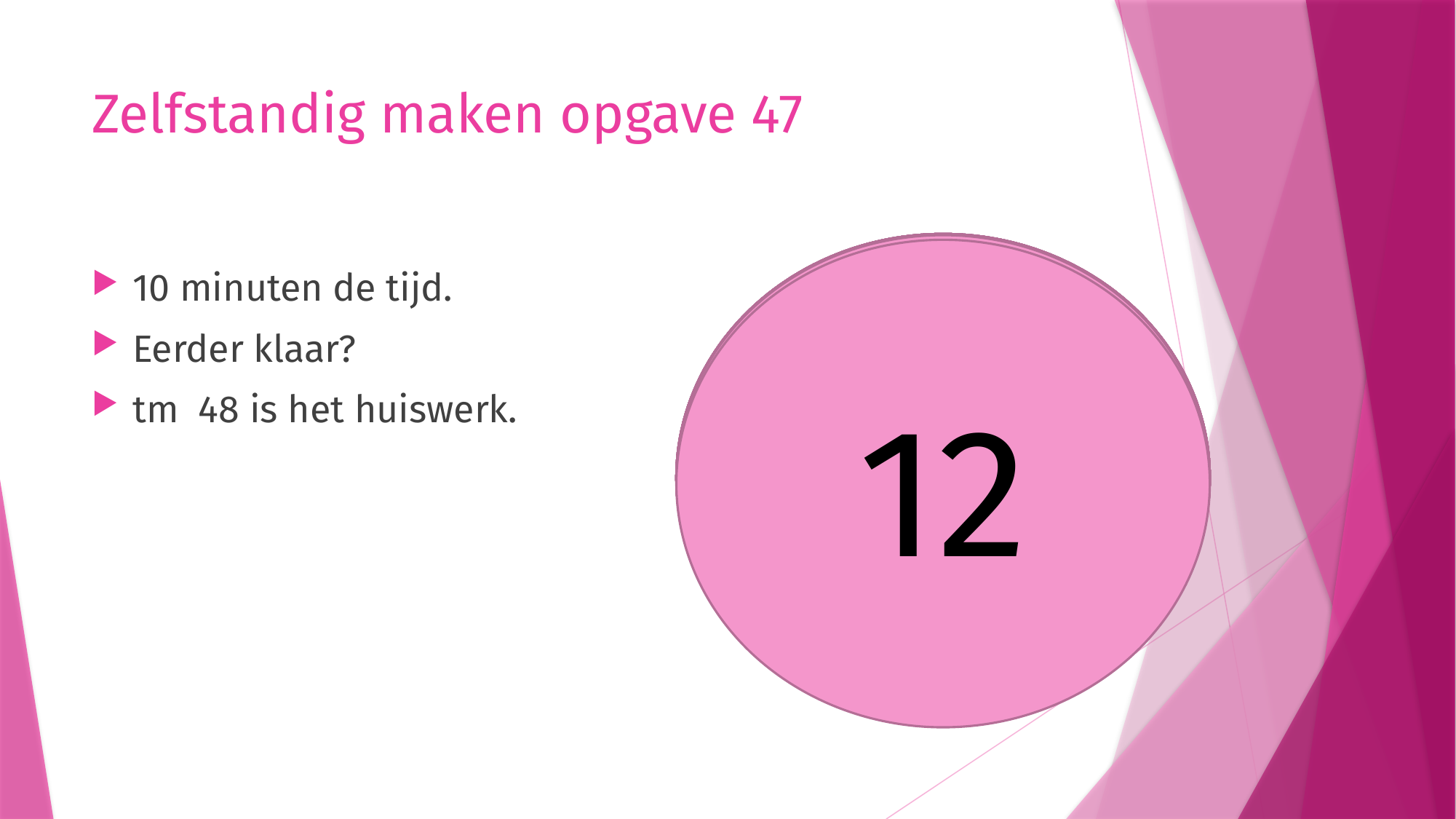

# Zelfstandig maken opgave 47
10
9
8
5
6
7
4
3
1
2
11
12
10 minuten de tijd.
Eerder klaar?
tm  48 is het huiswerk.